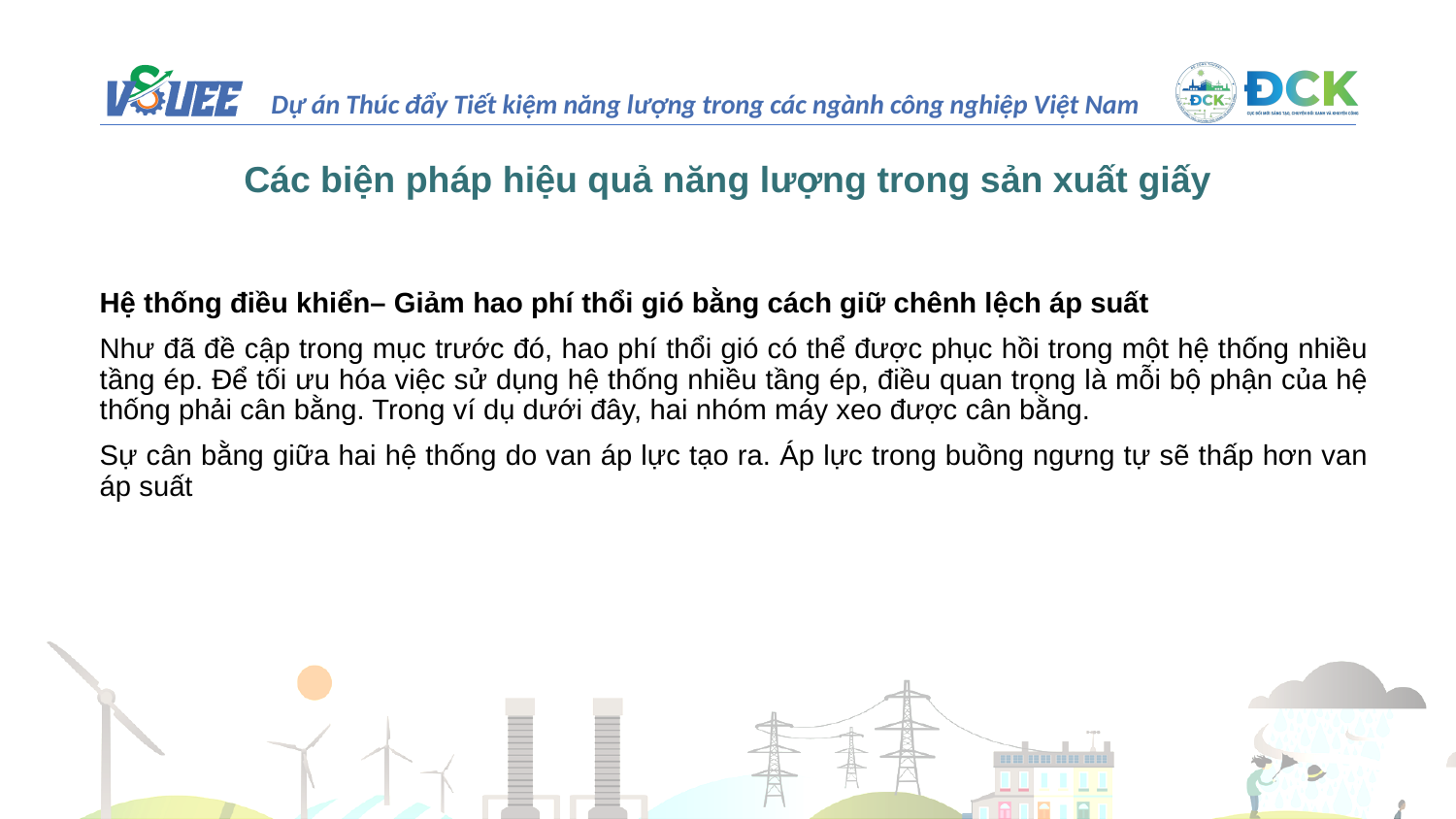

# Các biện pháp hiệu quả năng lượng trong sản xuất giấy
Hệ thống điều khiển– Giảm hao phí thổi gió bằng cách giữ chênh lệch áp suất
Như đã đề cập trong mục trước đó, hao phí thổi gió có thể được phục hồi trong một hệ thống nhiều tầng ép. Để tối ưu hóa việc sử dụng hệ thống nhiều tầng ép, điều quan trọng là mỗi bộ phận của hệ thống phải cân bằng. Trong ví dụ dưới đây, hai nhóm máy xeo được cân bằng.
Sự cân bằng giữa hai hệ thống do van áp lực tạo ra. Áp lực trong buồng ngưng tự sẽ thấp hơn van áp suất